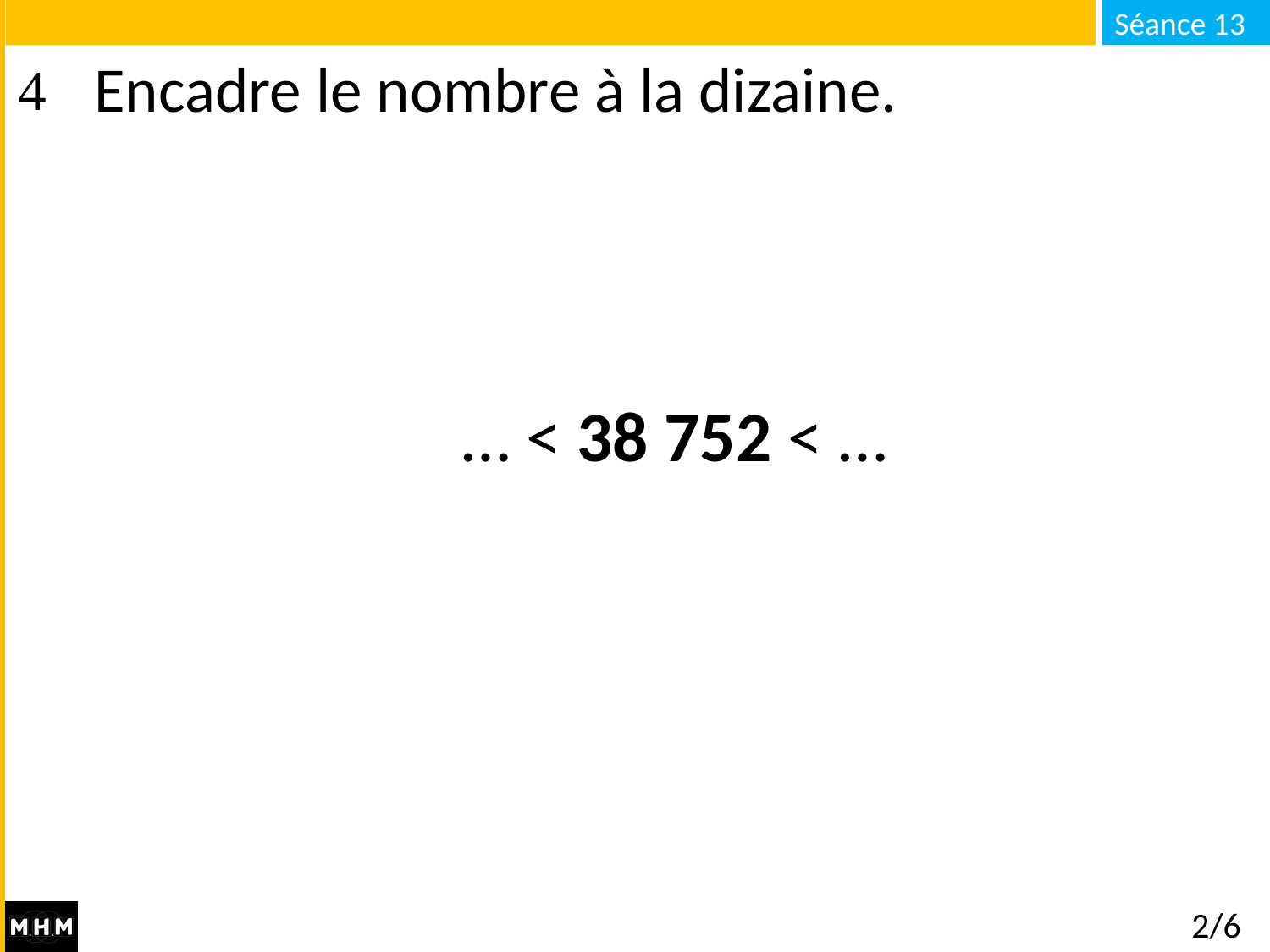

# Encadre le nombre à la dizaine.
… < 38 752 < …
2/6